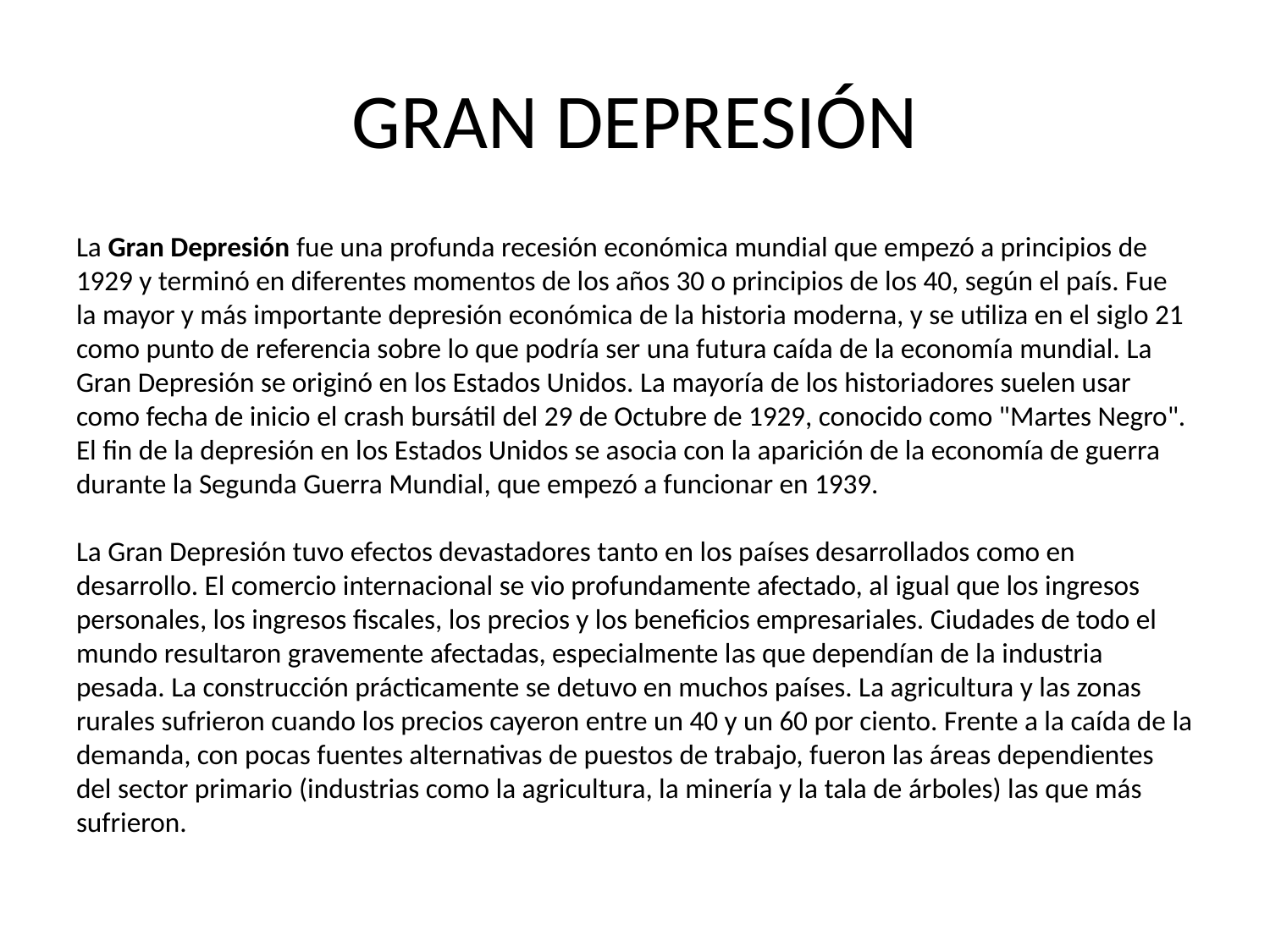

# GRAN DEPRESIÓN
La Gran Depresión fue una profunda recesión económica mundial que empezó a principios de 1929 y terminó en diferentes momentos de los años 30 o principios de los 40, según el país. Fue la mayor y más importante depresión económica de la historia moderna, y se utiliza en el siglo 21 como punto de referencia sobre lo que podría ser una futura caída de la economía mundial. La Gran Depresión se originó en los Estados Unidos. La mayoría de los historiadores suelen usar como fecha de inicio el crash bursátil del 29 de Octubre de 1929, conocido como "Martes Negro". El fin de la depresión en los Estados Unidos se asocia con la aparición de la economía de guerra durante la Segunda Guerra Mundial, que empezó a funcionar en 1939.
La Gran Depresión tuvo efectos devastadores tanto en los países desarrollados como en desarrollo. El comercio internacional se vio profundamente afectado, al igual que los ingresos personales, los ingresos fiscales, los precios y los beneficios empresariales. Ciudades de todo el mundo resultaron gravemente afectadas, especialmente las que dependían de la industria pesada. La construcción prácticamente se detuvo en muchos países. La agricultura y las zonas rurales sufrieron cuando los precios cayeron entre un 40 y un 60 por ciento. Frente a la caída de la demanda, con pocas fuentes alternativas de puestos de trabajo, fueron las áreas dependientes del sector primario (industrias como la agricultura, la minería y la tala de árboles) las que más sufrieron.